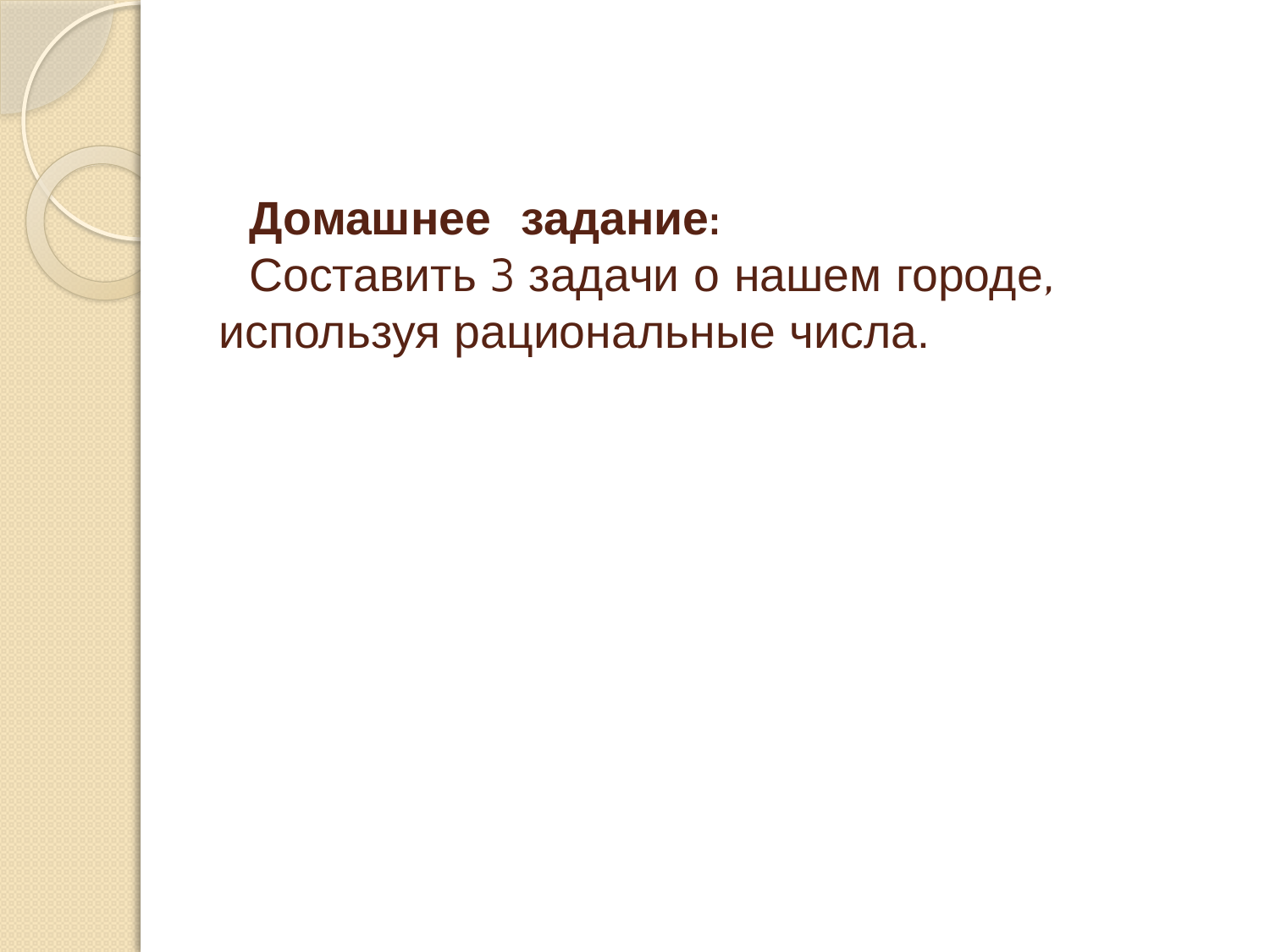

# Домашнее  задание: Составить 3 задачи о нашем городе, используя рациональные числа.